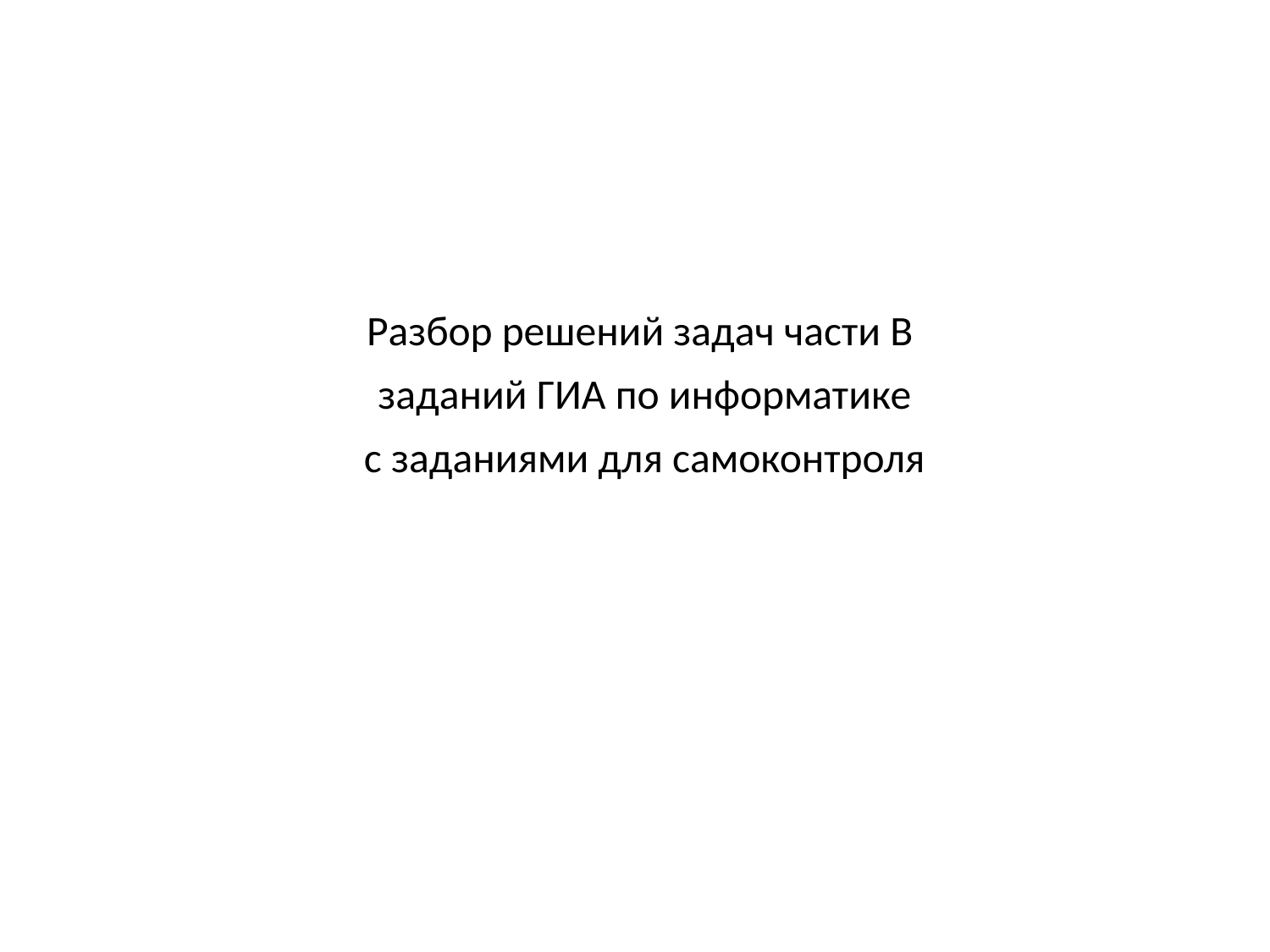

# Разбор решений задач части В заданий ГИА по информатике с заданиями для самоконтроля